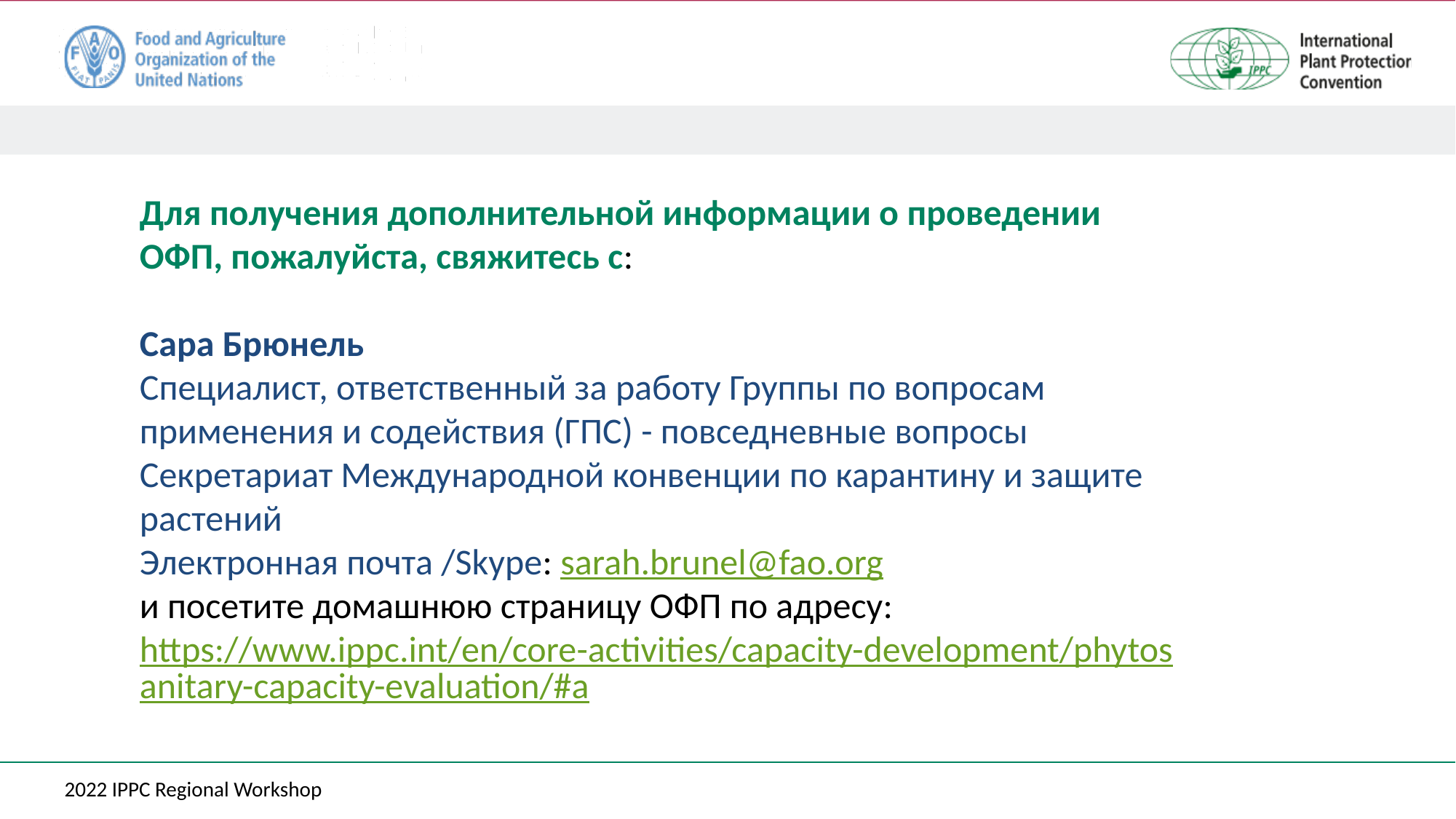

Для получения дополнительной информации о проведении ОФП, пожалуйста, свяжитесь с:

Сара Брюнель
Специалист, ответственный за работу Группы по вопросам применения и содействия (ГПС) - повседневные вопросы
Секретариат Международной конвенции по карантину и защите растений
Электронная почта /Skype: sarah.brunel@fao.org
и посетите домашнюю страницу ОФП по адресу:
https://www.ippc.int/en/core-activities/capacity-development/phytosanitary-capacity-evaluation/#a